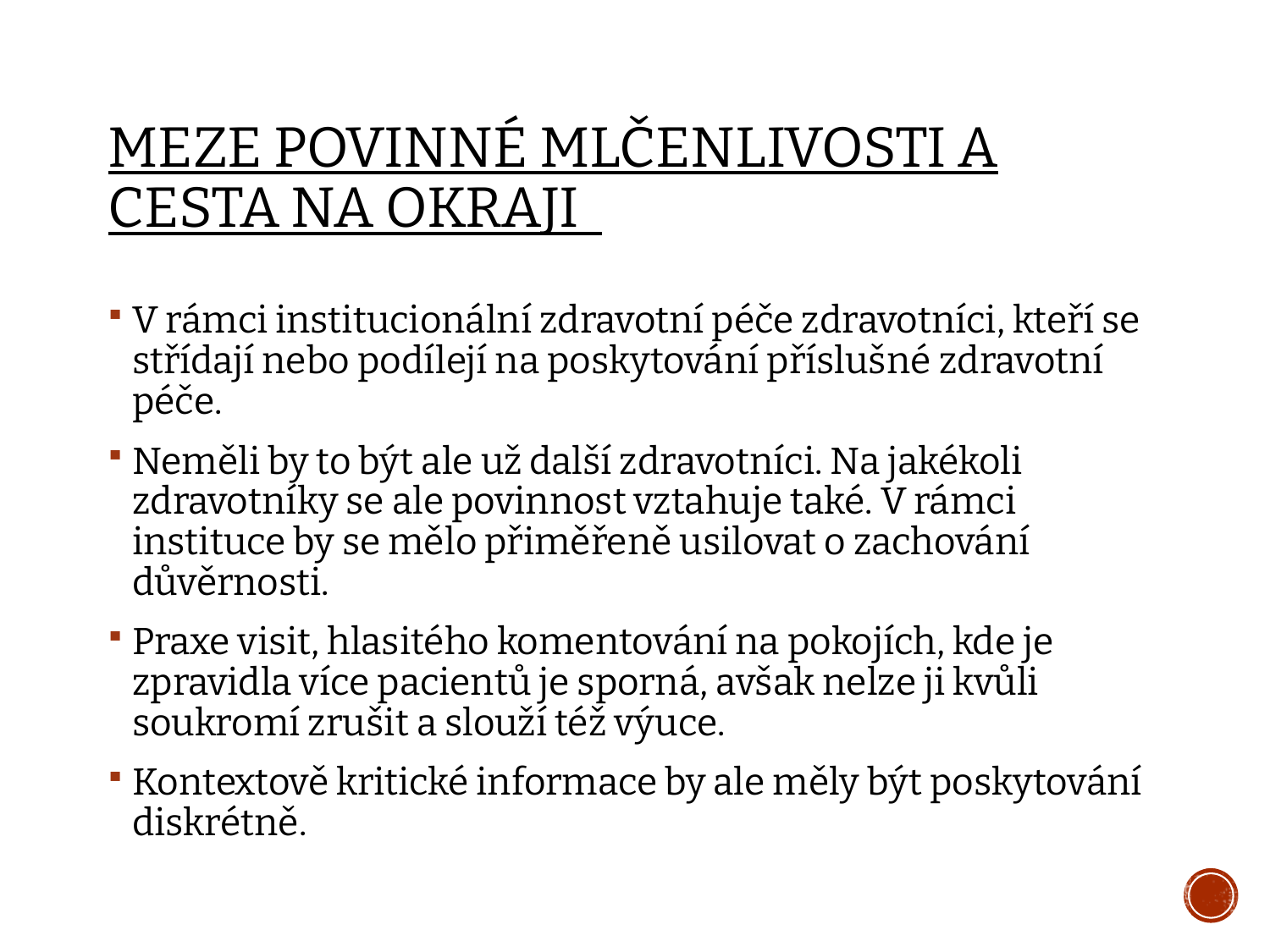

# Meze povinné mlčenlivosti a cesta na okraji
V rámci institucionální zdravotní péče zdravotníci, kteří se střídají nebo podílejí na poskytování příslušné zdravotní péče.
Neměli by to být ale už další zdravotníci. Na jakékoli zdravotníky se ale povinnost vztahuje také. V rámci instituce by se mělo přiměřeně usilovat o zachování důvěrnosti.
Praxe visit, hlasitého komentování na pokojích, kde je zpravidla více pacientů je sporná, avšak nelze ji kvůli soukromí zrušit a slouží též výuce.
Kontextově kritické informace by ale měly být poskytování diskrétně.